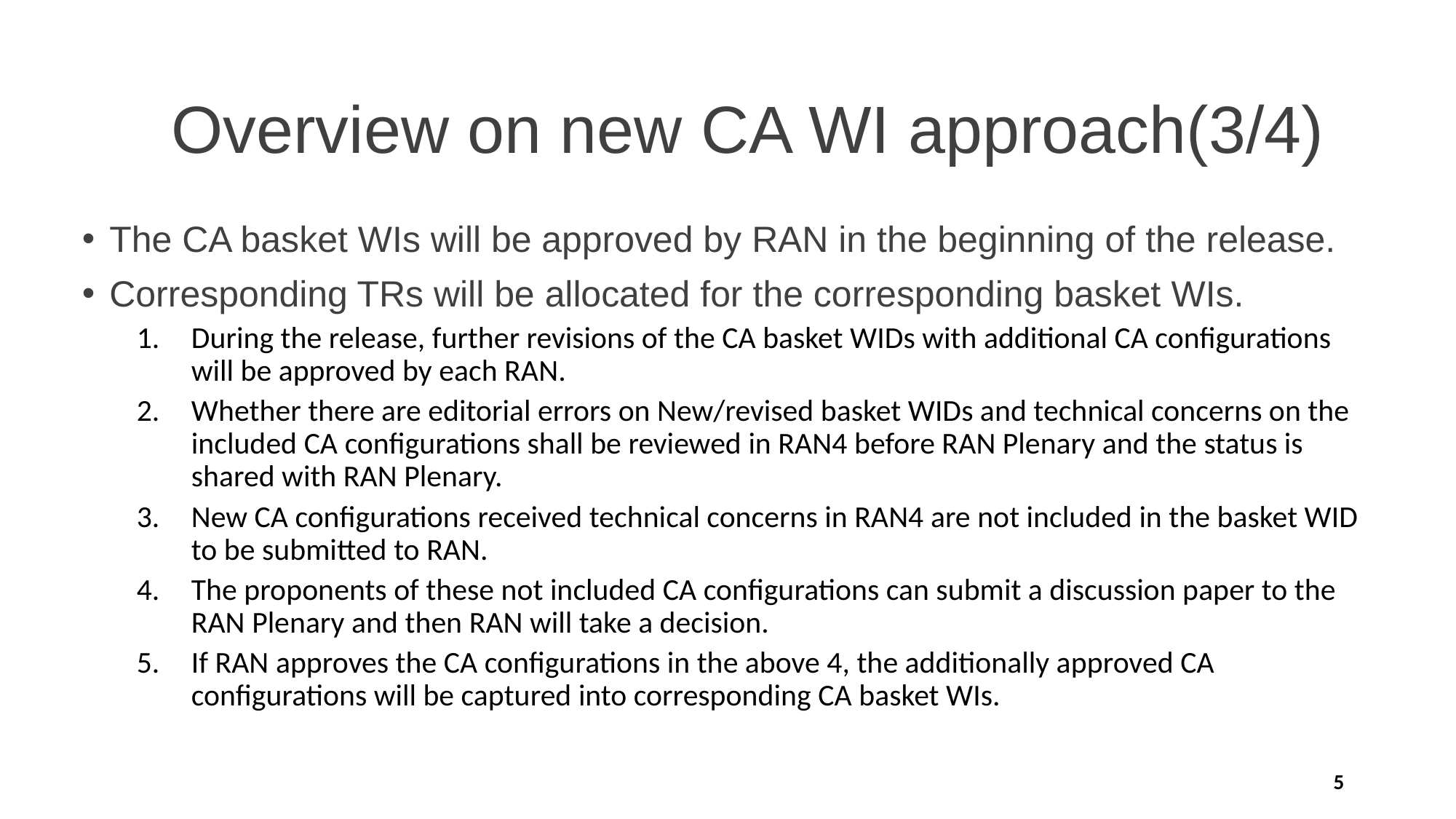

# Overview on new CA WI approach(3/4)
The CA basket WIs will be approved by RAN in the beginning of the release.
Corresponding TRs will be allocated for the corresponding basket WIs.
During the release, further revisions of the CA basket WIDs with additional CA configurations will be approved by each RAN.
Whether there are editorial errors on New/revised basket WIDs and technical concerns on the included CA configurations shall be reviewed in RAN4 before RAN Plenary and the status is shared with RAN Plenary.
New CA configurations received technical concerns in RAN4 are not included in the basket WID to be submitted to RAN.
The proponents of these not included CA configurations can submit a discussion paper to the RAN Plenary and then RAN will take a decision.
If RAN approves the CA configurations in the above 4, the additionally approved CA configurations will be captured into corresponding CA basket WIs.

5